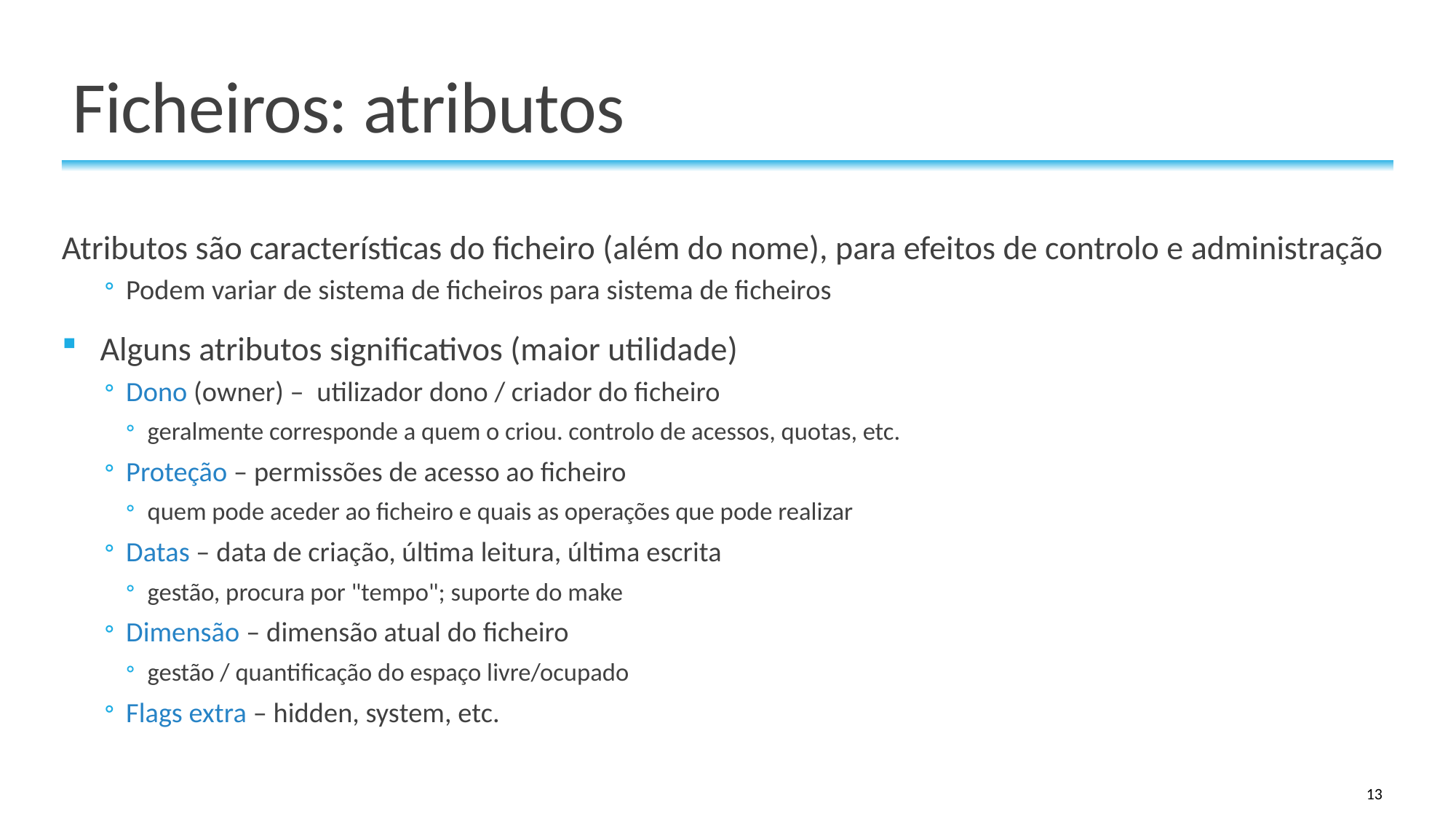

# Ficheiros: atributos
Atributos são características do ficheiro (além do nome), para efeitos de controlo e administração
Podem variar de sistema de ficheiros para sistema de ficheiros
Alguns atributos significativos (maior utilidade)
Dono (owner) –  utilizador dono / criador do ficheiro
geralmente corresponde a quem o criou. controlo de acessos, quotas, etc.
Proteção – permissões de acesso ao ficheiro
quem pode aceder ao ficheiro e quais as operações que pode realizar
Datas – data de criação, última leitura, última escrita
gestão, procura por "tempo"; suporte do make
Dimensão – dimensão atual do ficheiro
gestão / quantificação do espaço livre/ocupado
Flags extra – hidden, system, etc.
13